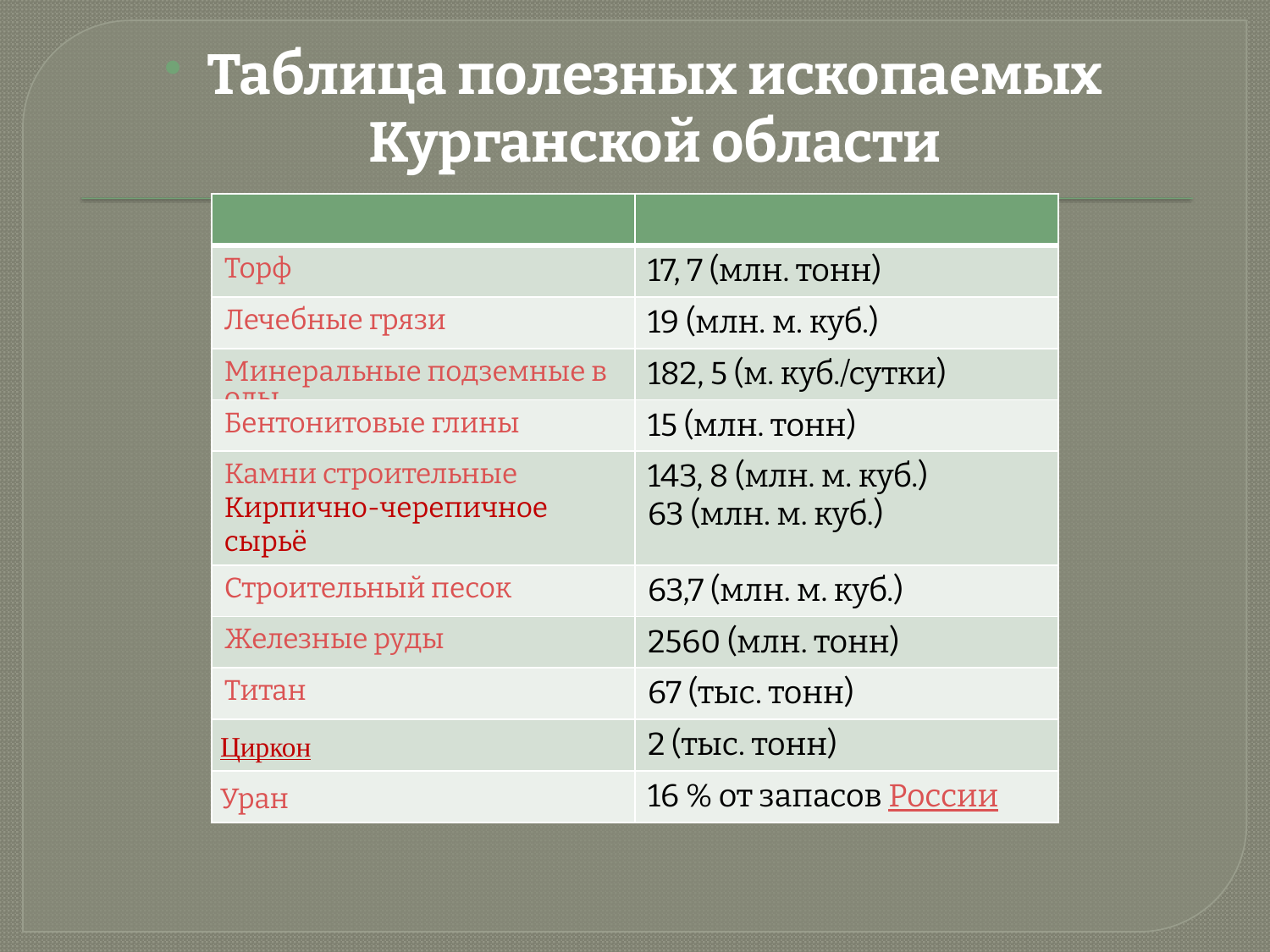

Таблица полезных ископаемых Курганской области

#
|  |  |
| --- | --- |
| Торф | 17, 7 (млн. тонн) |
| Лечебные грязи | 19 (млн. м. куб.) |
| Минеральные подземные воды | 182, 5 (м. куб./сутки) |
| Бентонитовые глины | 15 (млн. тонн) |
| Камни строительные Кирпично-черепичное сырьё | 143, 8 (млн. м. куб.) 63 (млн. м. куб.) |
| Строительный песок | 63,7 (млн. м. куб.) |
| Железные руды | 2560 (млн. тонн) |
| Титан | 67 (тыс. тонн) |
| Циркон | 2 (тыс. тонн) |
| Уран | 16 % от запасов России |